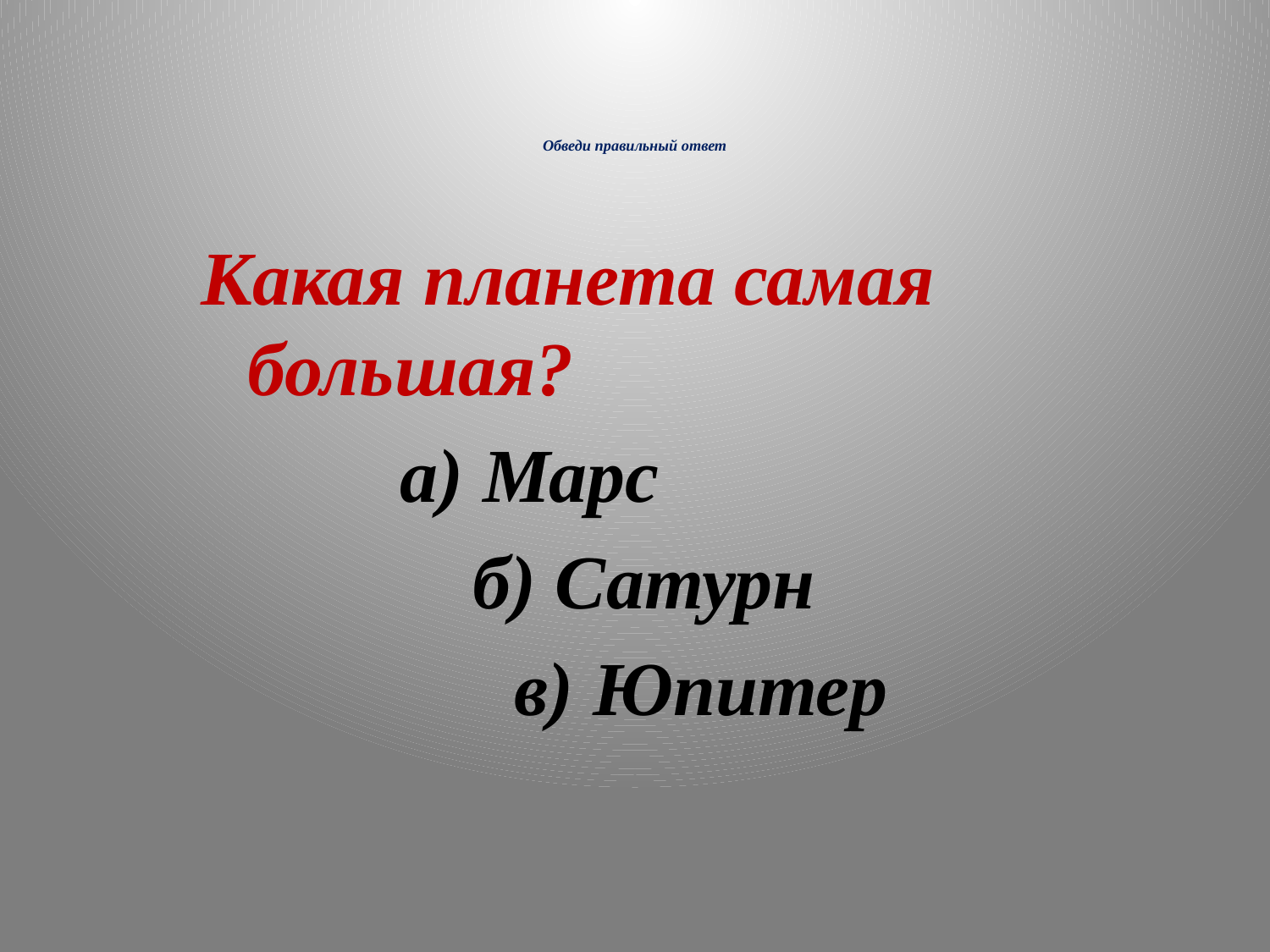

# Обведи правильный ответ
Какая планета самая большая?
а) Марс
     б) Сатурн
        в) Юпитер